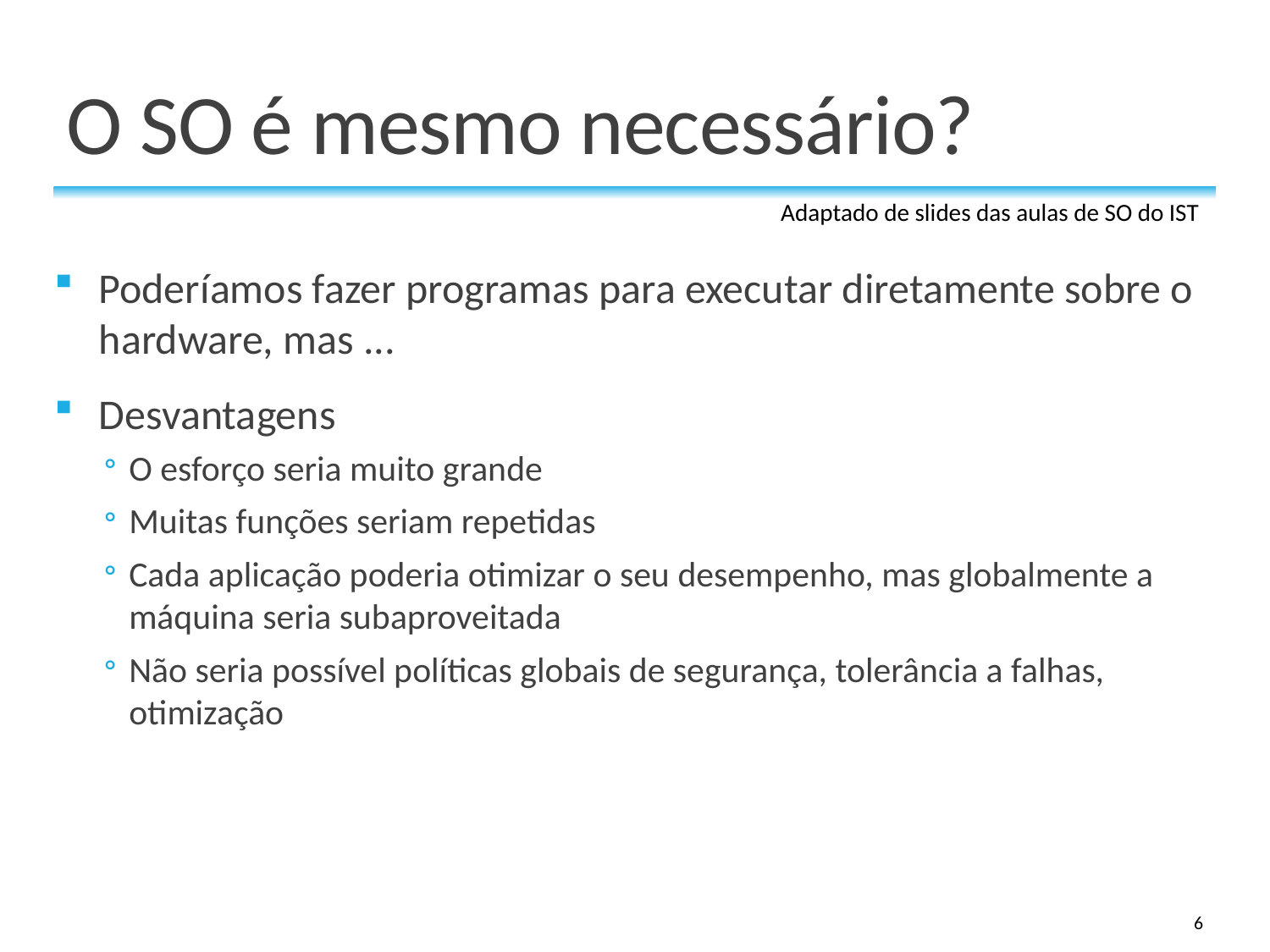

# O SO é mesmo necessário?
Adaptado de slides das aulas de SO do IST
Poderíamos fazer programas para executar diretamente sobre o hardware, mas ...
Desvantagens
O esforço seria muito grande
Muitas funções seriam repetidas
Cada aplicação poderia otimizar o seu desempenho, mas globalmente a máquina seria subaproveitada
Não seria possível políticas globais de segurança, tolerância a falhas, otimização
6